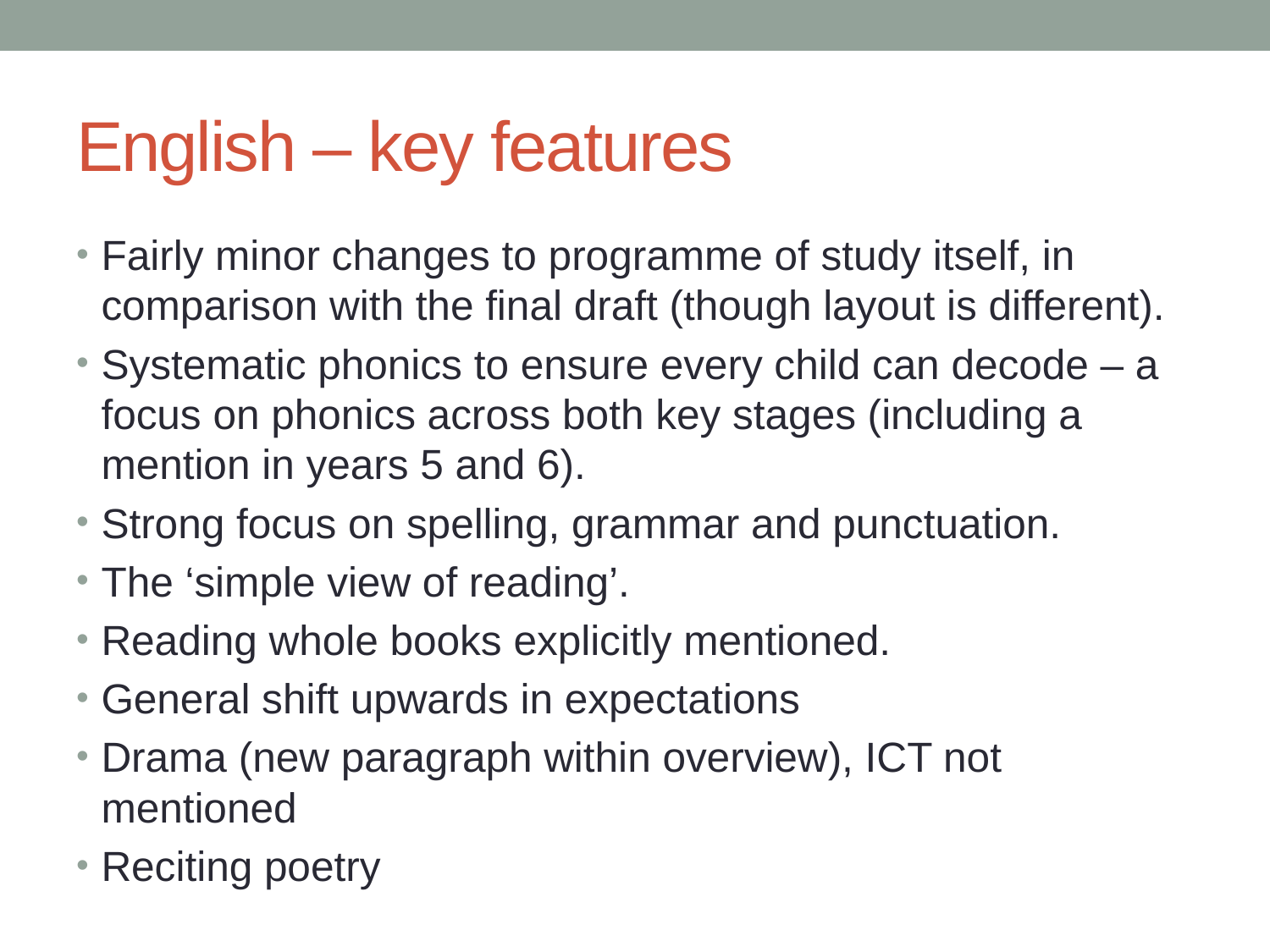

# English – key features
Fairly minor changes to programme of study itself, in comparison with the final draft (though layout is different).
Systematic phonics to ensure every child can decode – a focus on phonics across both key stages (including a mention in years 5 and 6).
Strong focus on spelling, grammar and punctuation.
The ‘simple view of reading’.
Reading whole books explicitly mentioned.
General shift upwards in expectations
Drama (new paragraph within overview), ICT not mentioned
Reciting poetry